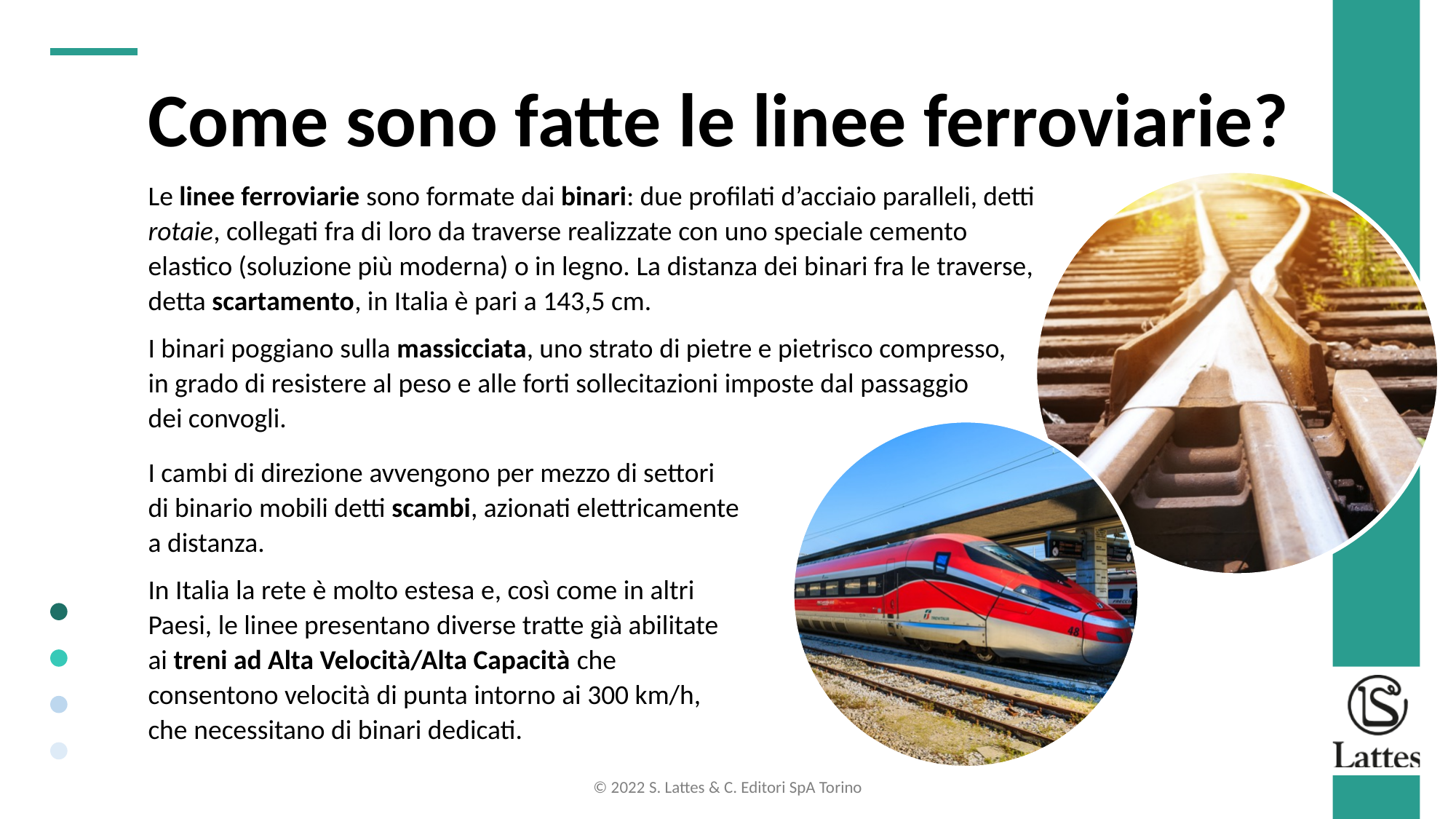

Come sono fatte le linee ferroviarie?
Le linee ferroviarie sono formate dai binari: due profilati d’acciaio paralleli, detti rotaie, collegati fra di loro da traverse realizzate con uno speciale cemento elastico (soluzione più moderna) o in legno. La distanza dei binari fra le traverse, detta scartamento, in Italia è pari a 143,5 cm.
I binari poggiano sulla massicciata, uno strato di pietre e pietrisco compresso,
in grado di resistere al peso e alle forti sollecitazioni imposte dal passaggio
dei convogli.

I cambi di direzione avvengono per mezzo di settori di binario mobili detti scambi, azionati elettricamente a distanza.
In Italia la rete è molto estesa e, così come in altri Paesi, le linee presentano diverse tratte già abilitate ai treni ad Alta Velocità/Alta Capacità che consentono velocità di punta intorno ai 300 km/h, che necessitano di binari dedicati.